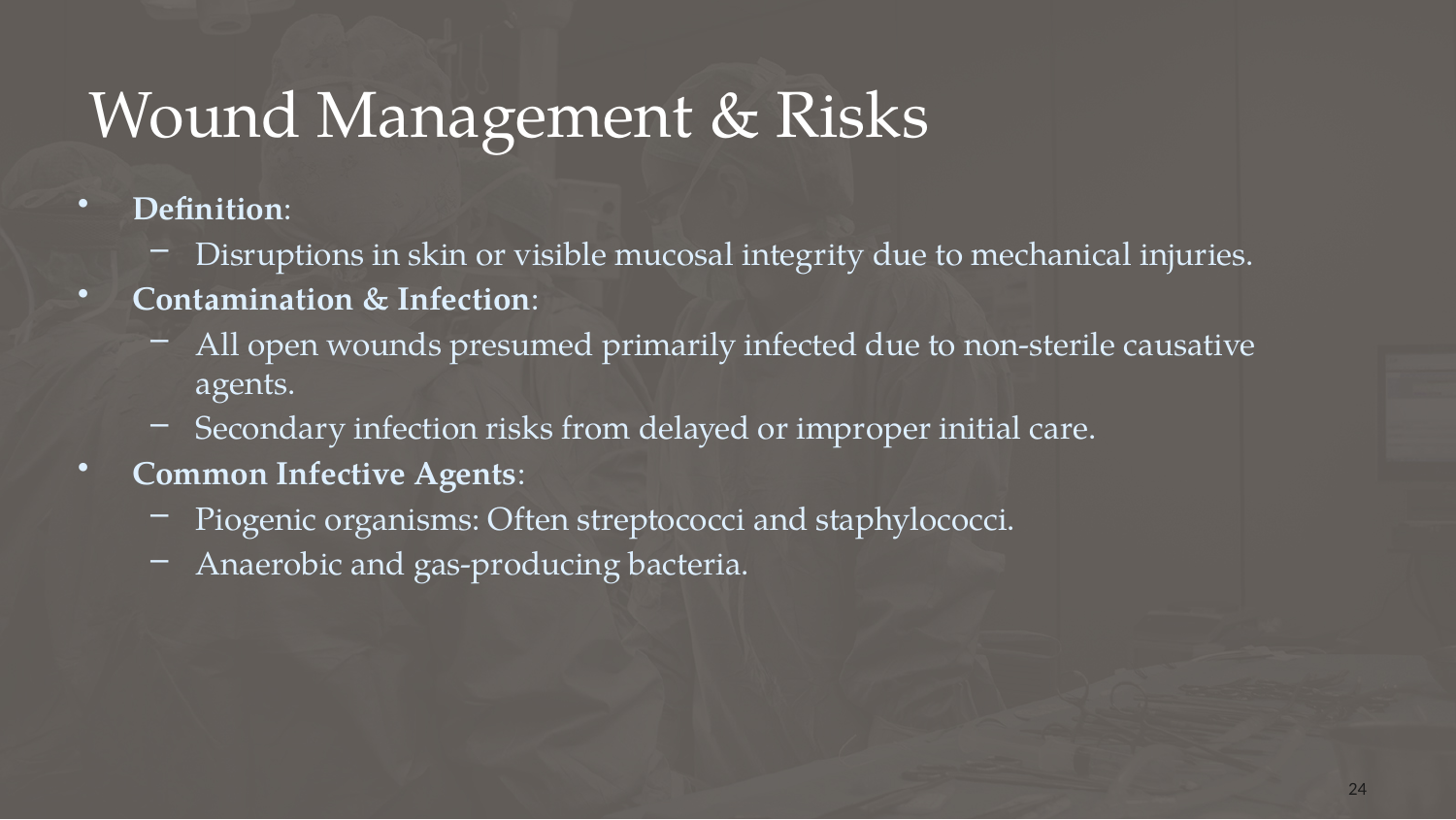

# Wound Management & Risks
Definition:
Disruptions in skin or visible mucosal integrity due to mechanical injuries.
Contamination & Infection:
All open wounds presumed primarily infected due to non-sterile causative agents.
Secondary infection risks from delayed or improper initial care.
Common Infective Agents:
Piogenic organisms: Often streptococci and staphylococci.
Anaerobic and gas-producing bacteria.

24